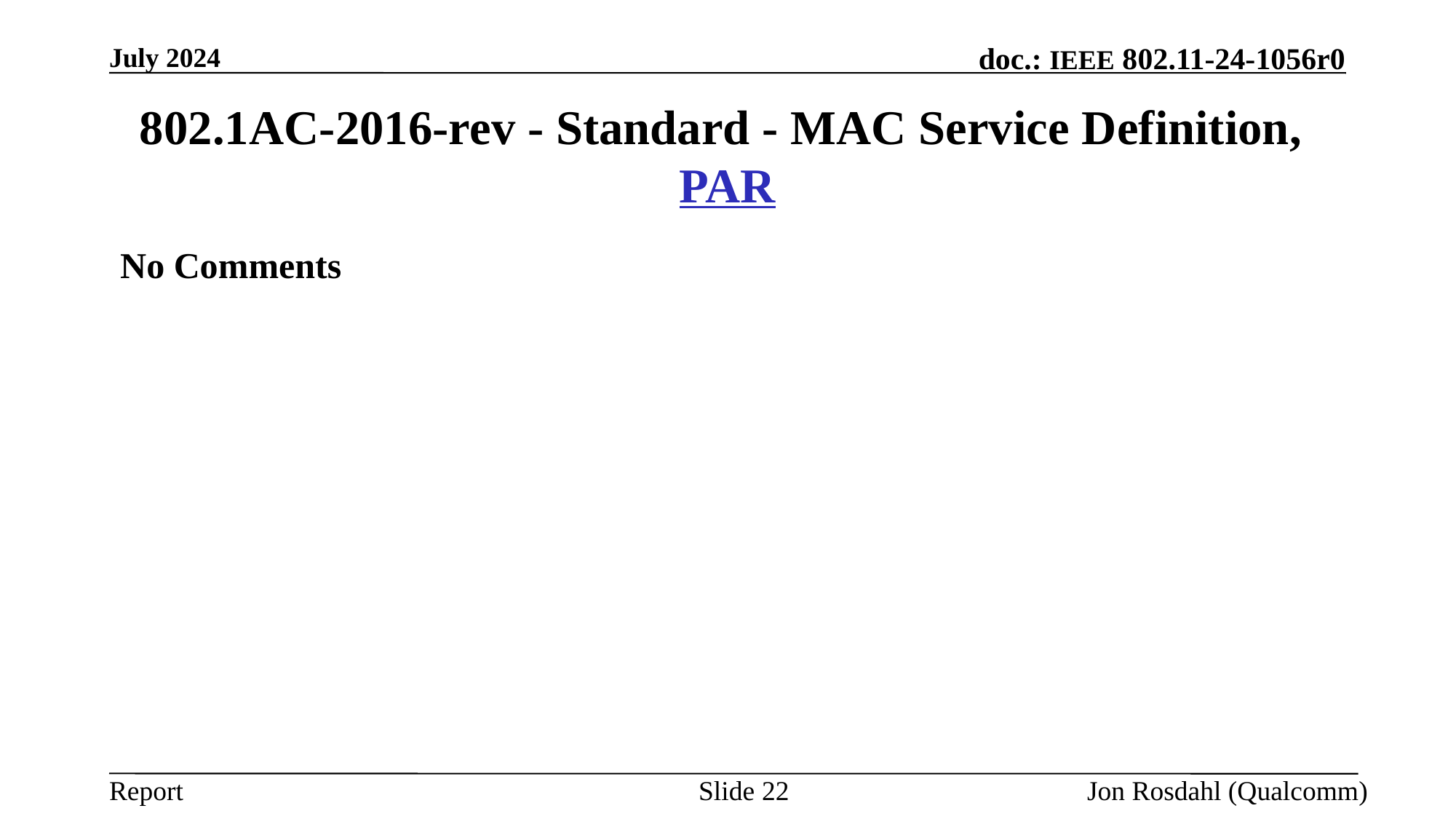

July 2024
# 802.1AC-2016-rev - Standard - MAC Service Definition, PAR
No Comments
Slide 22
Jon Rosdahl (Qualcomm)